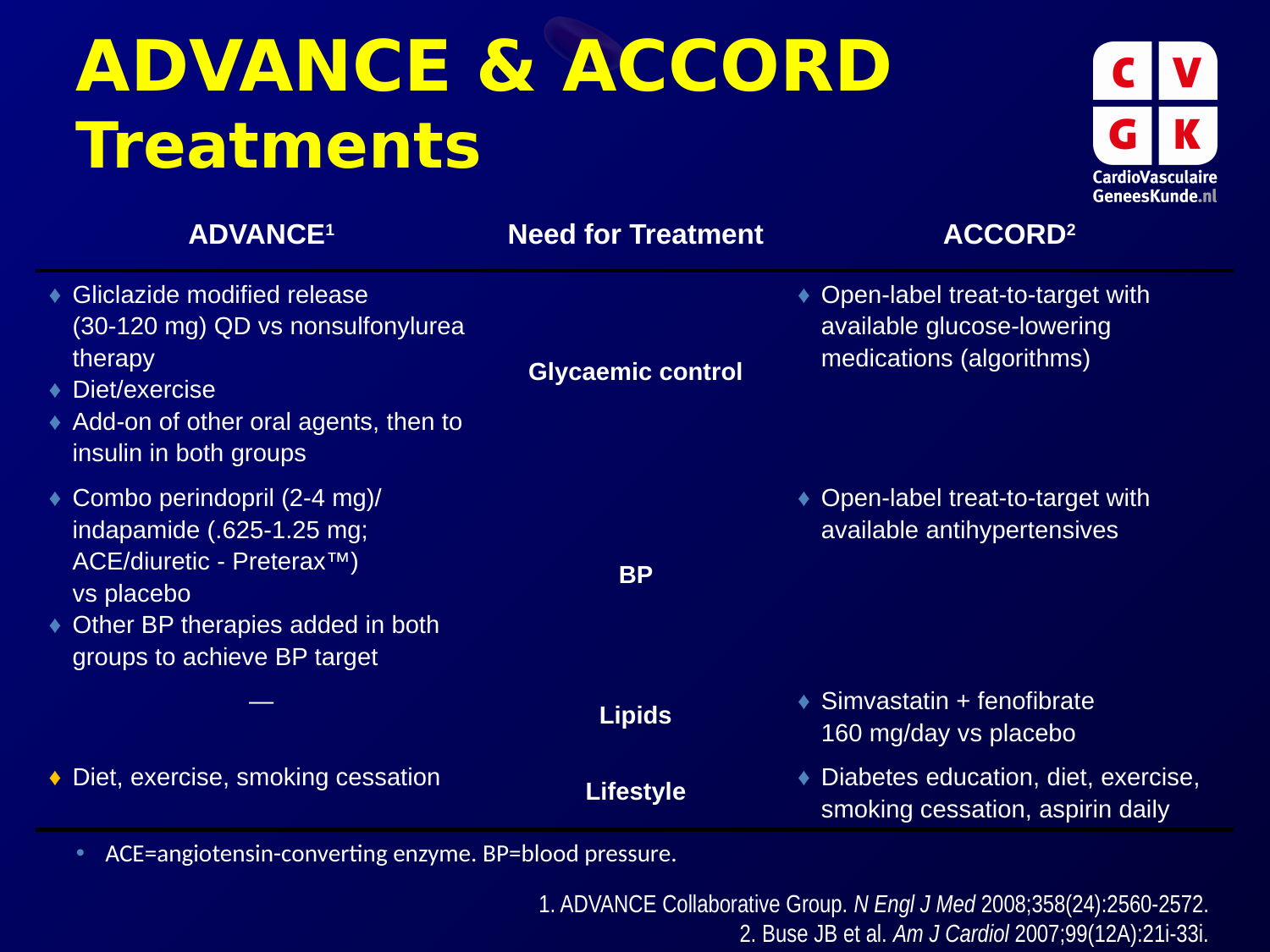

ADVANCE & ACCORD
Treatments
| ADVANCE1 | Need for Treatment | ACCORD2 |
| --- | --- | --- |
| Gliclazide modified release (30-120 mg) QD vs nonsulfonylurea therapy Diet/exercise Add-on of other oral agents, then to insulin in both groups | Glycaemic control | Open-label treat-to-target with available glucose-lowering medications (algorithms) |
| Combo perindopril (2-4 mg)/ indapamide (.625-1.25 mg; ACE/diuretic - Preterax™) vs placebo Other BP therapies added in both groups to achieve BP target | BP | Open-label treat-to-target with available antihypertensives |
| — | Lipids | Simvastatin + fenofibrate 160 mg/day vs placebo |
| Diet, exercise, smoking cessation | Lifestyle | Diabetes education, diet, exercise, smoking cessation, aspirin daily |
 ACE=angiotensin-converting enzyme. BP=blood pressure.
1. ADVANCE Collaborative Group. N Engl J Med 2008;358(24):2560-2572.
2. Buse JB et al. Am J Cardiol 2007;99(12A):21i-33i.